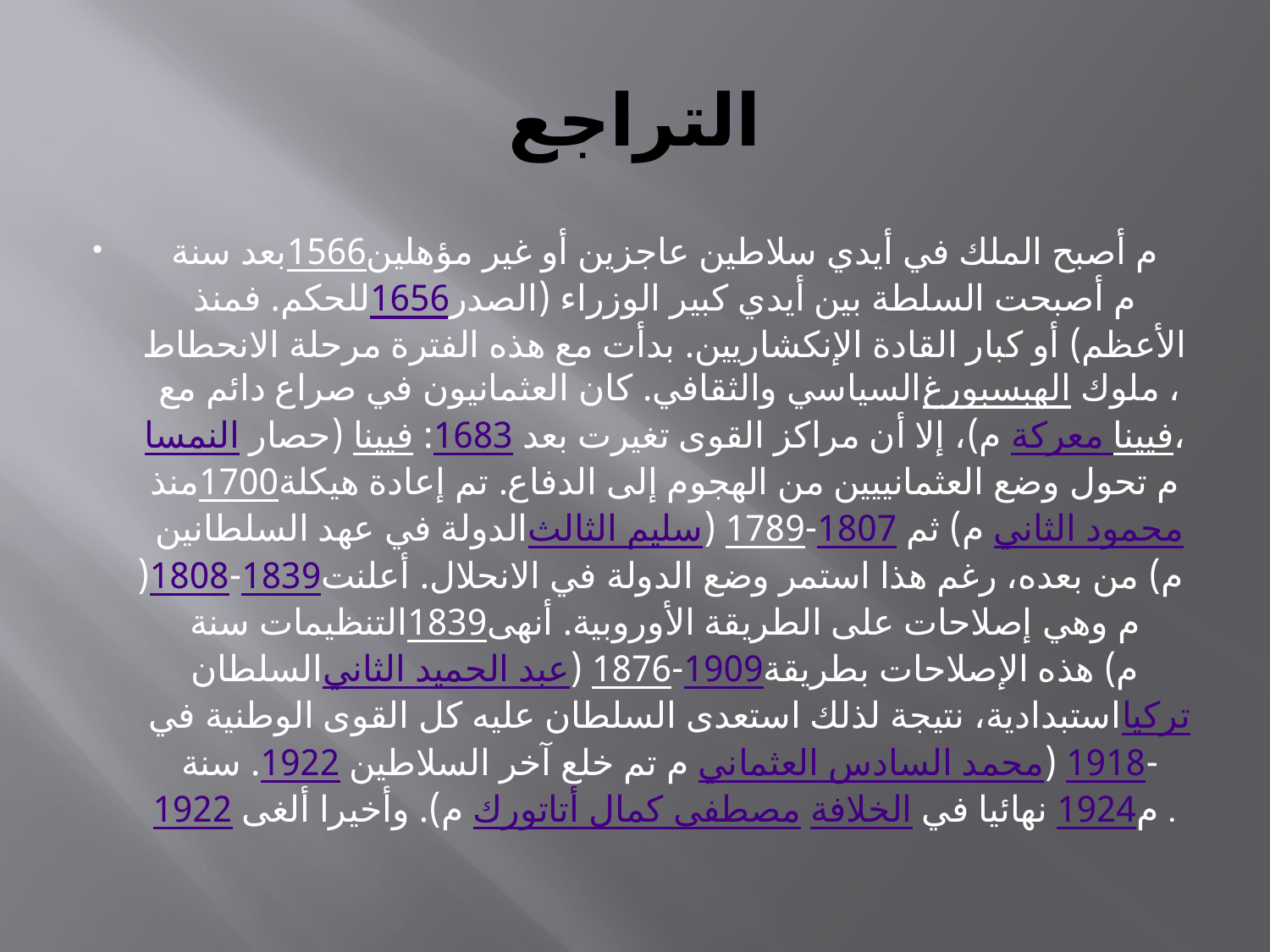

# التراجع
بعد سنة 1566 م أصبح الملك في أيدي سلاطين عاجزين أو غير مؤهلين للحكم. فمنذ 1656 م أصبحت السلطة بين أيدي كبير الوزراء (الصدر الأعظم) أو كبار القادة الإنكشاريين. بدأت مع هذه الفترة مرحلة الانحطاط السياسي والثقافي. كان العثمانيون في صراع دائم مع الهبسبورغ، ملوك النمسا (حصار فيينا: 1683 م)، إلا أن مراكز القوى تغيرت بعد معركة فيينا، منذ 1700 م تحول وضع العثمانييين من الهجوم إلى الدفاع. تم إعادة هيكلة الدولة في عهد السلطانين سليم الثالث (1789-1807 م) ثم محمود الثاني (1808-1839 م) من بعده، رغم هذا استمر وضع الدولة في الانحلال. أعلنت التنظيمات سنة 1839 م وهي إصلاحات على الطريقة الأوروبية. أنهى السلطان عبد الحميد الثاني (1876-1909 م) هذه الإصلاحات بطريقة استبدادية، نتيجة لذلك استعدى السلطان عليه كل القوى الوطنية في تركيا. سنة 1922 م تم خلع آخر السلاطين محمد السادس العثماني (1918-1922 م). وأخيرا ألغى مصطفى كمال أتاتورك الخلافة نهائيا في 1924 م.